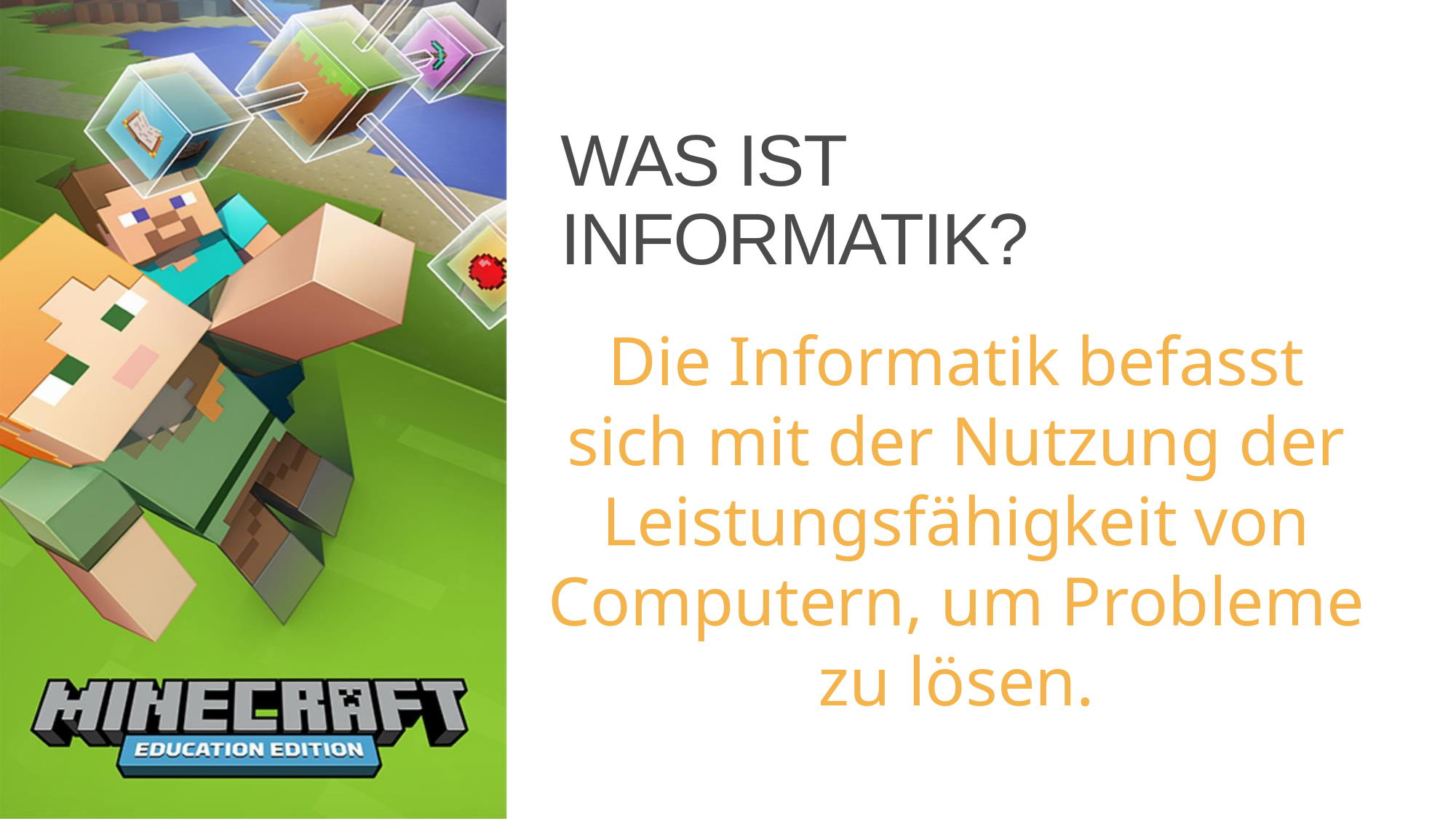

# Was ist Informatik?
Die Informatik befasst sich mit der Nutzung der Leistungsfähigkeit von Computern, um Probleme zu lösen.